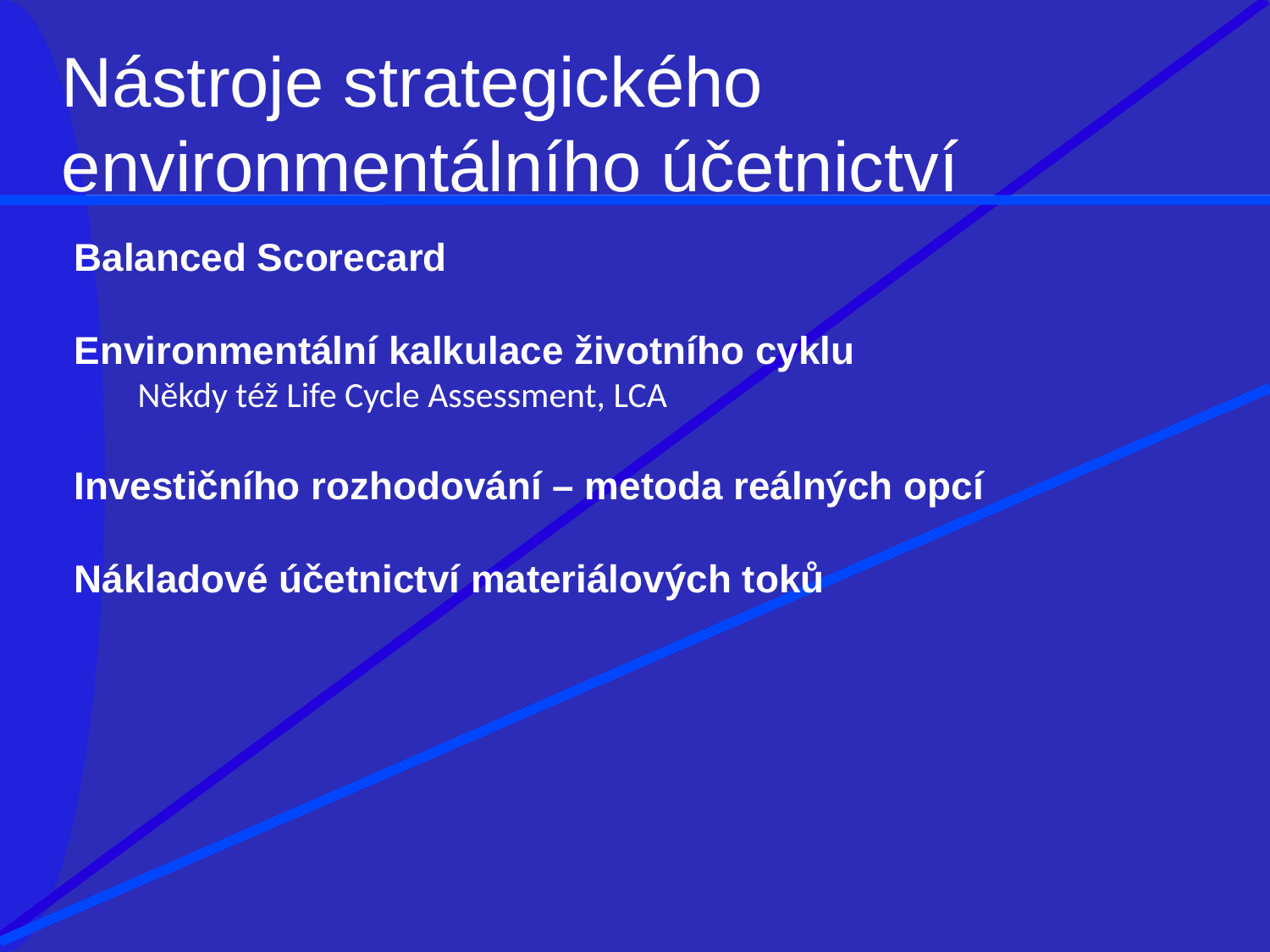

# Nástroje strategického environmentálního účetnictví
Balanced Scorecard

Environmentální kalkulace životního cyklu
Někdy též Life Cycle Assessment, LCA

Investičního rozhodování – metoda reálných opcí

Nákladové účetnictví materiálových toků